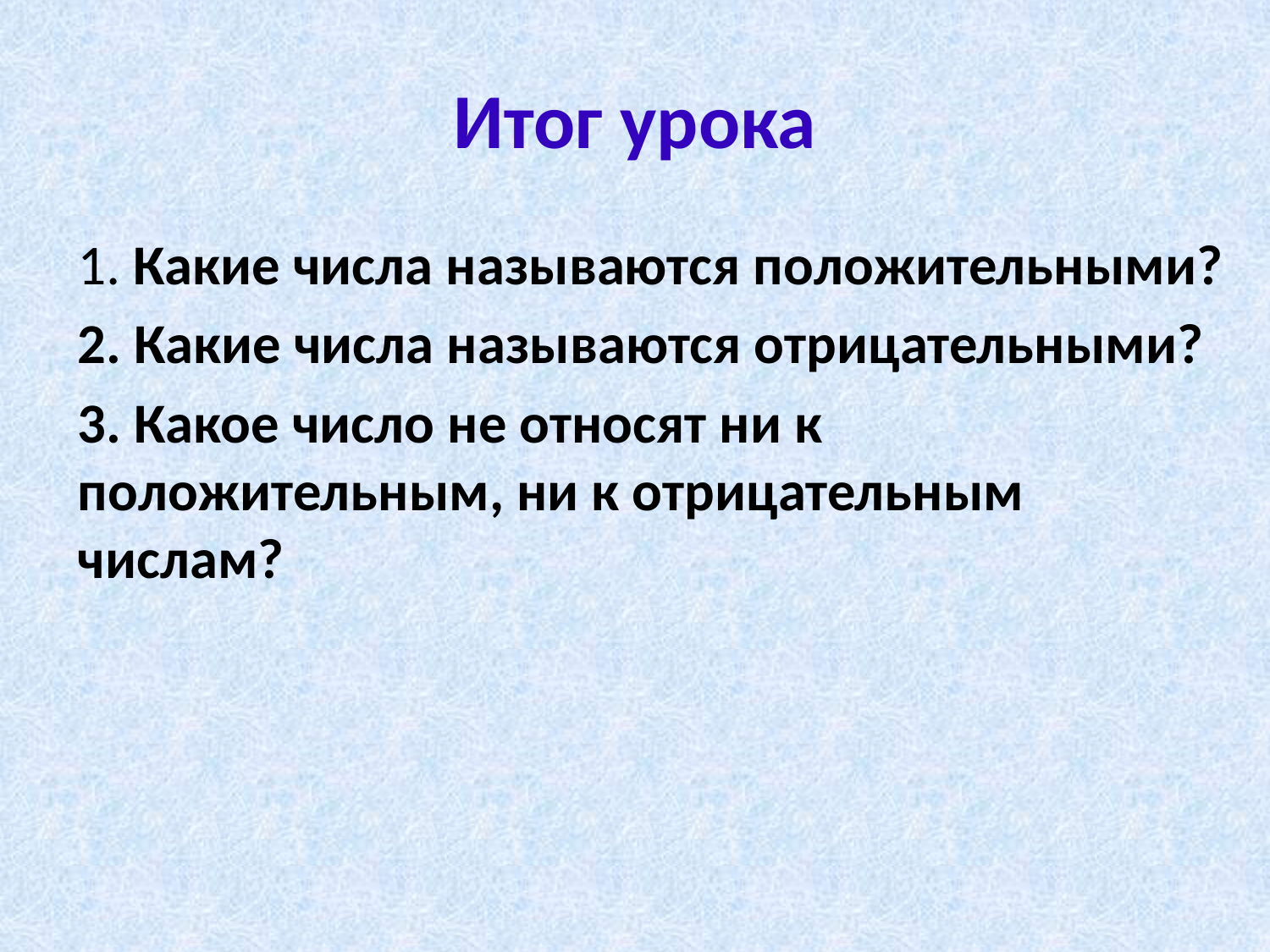

# Итог урока
1. Какие числа называются положительными?
2. Какие числа называются отрицательными?
3. Какое число не относят ни к положительным, ни к отрицательным числам?